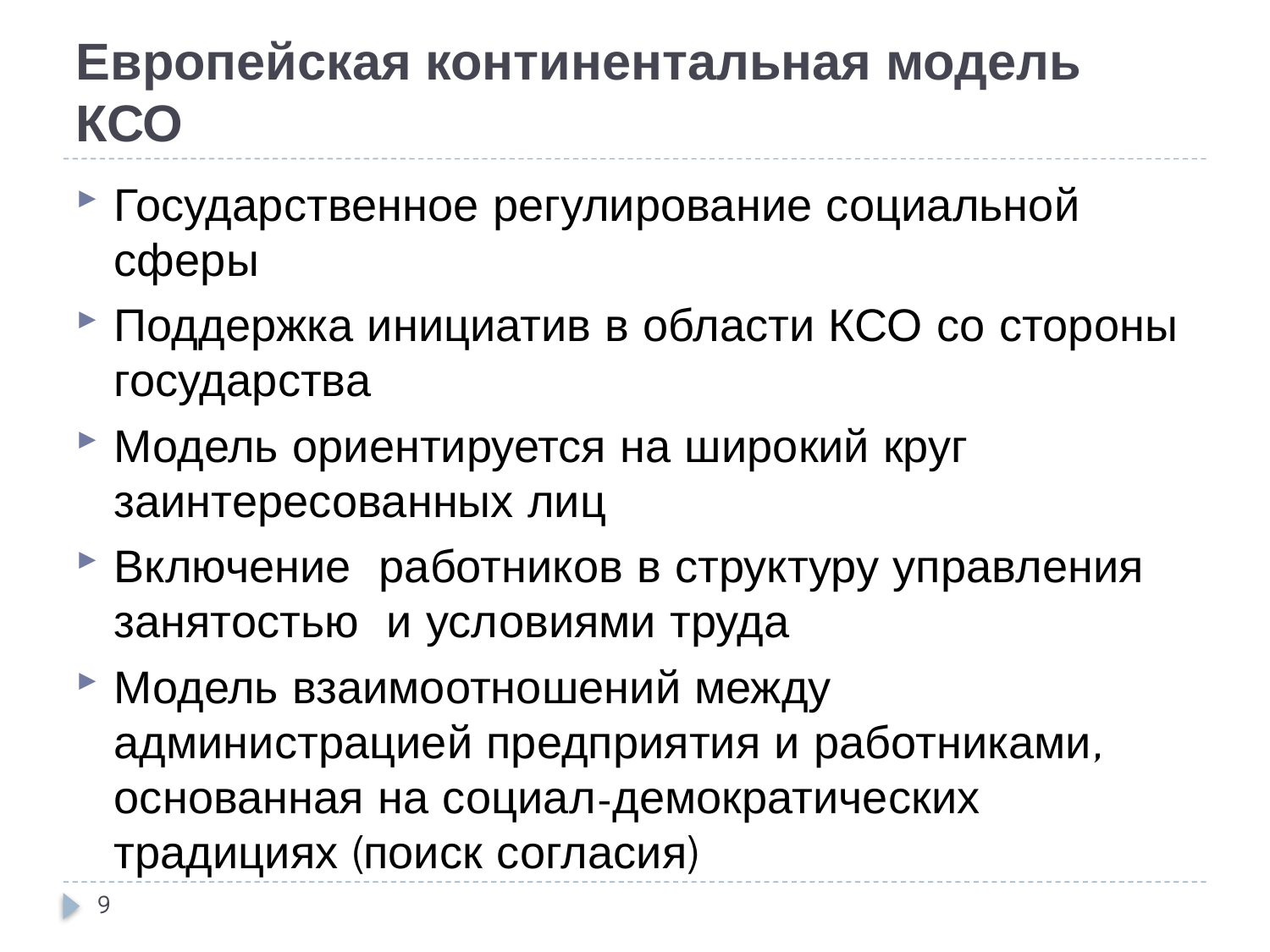

# Европейская континентальная модель КСО
Государственное регулирование социальной сферы
Поддержка инициатив в области КСО со стороны государства
Модель ориентируется на широкий круг заинтересованных лиц
Включение  работников в структуру управления занятостью  и условиями труда
Модель взаимоотношений между администрацией предприятия и работниками, основанная на социал-демократических традициях (поиск согласия)
9